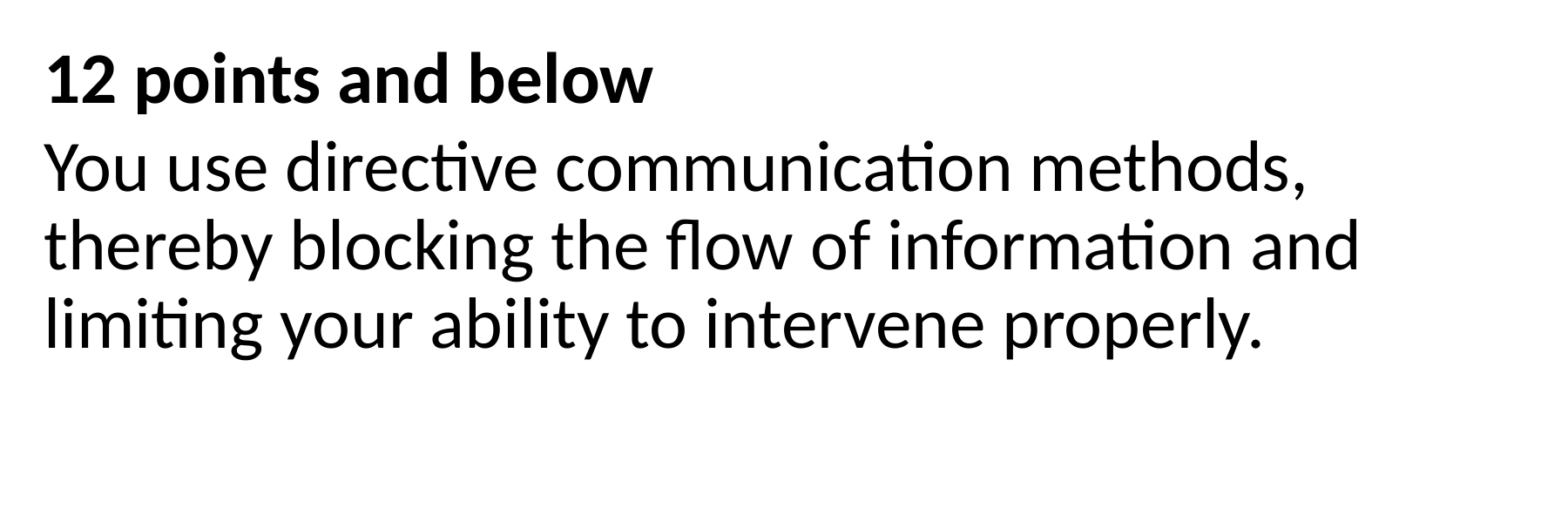

12 points and below
You use directive communication methods, thereby blocking the flow of information and limiting your ability to intervene properly.